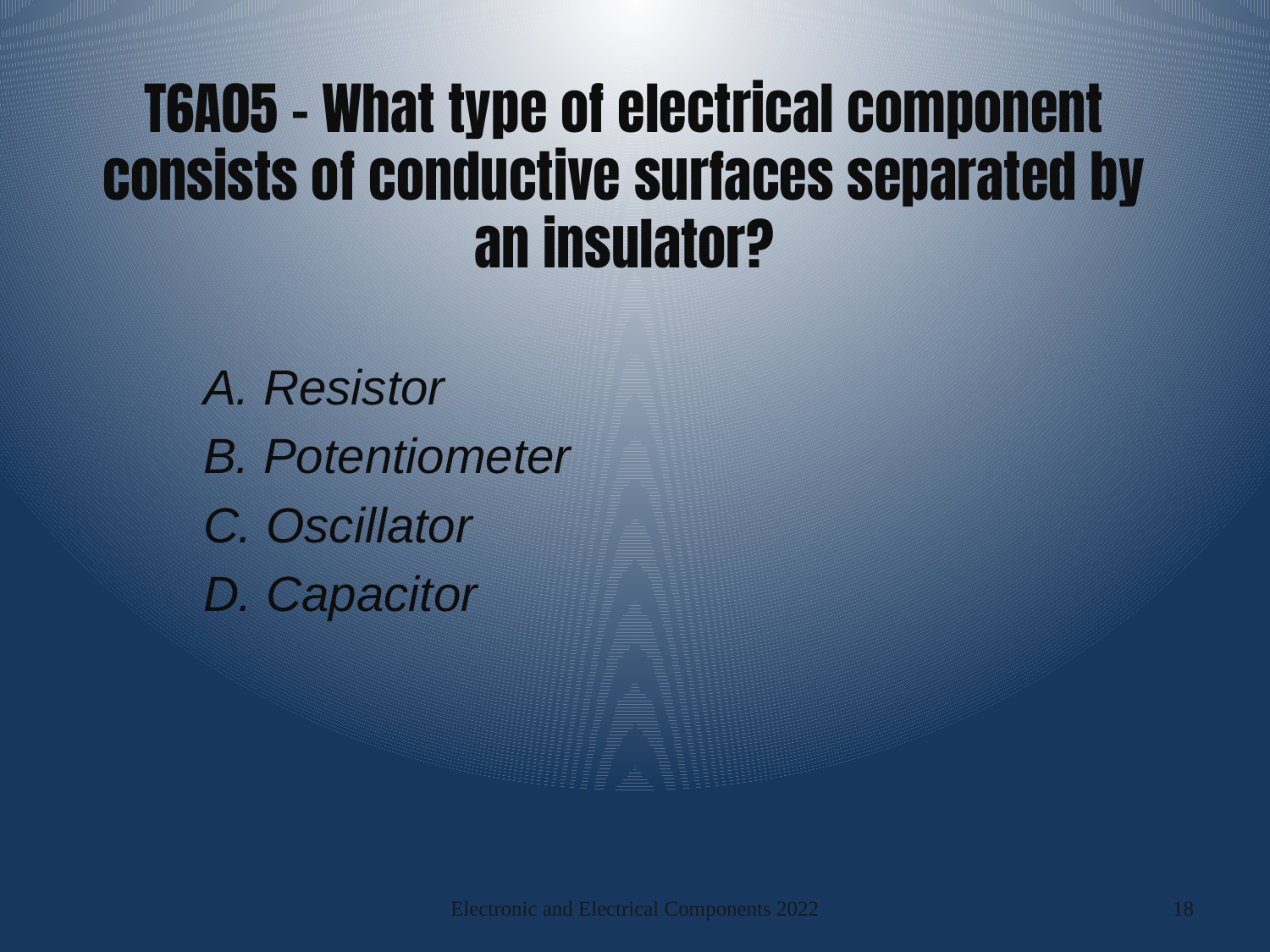

# T6A05 - What type of electrical component consists of conductive surfaces separated by an insulator?
A. Resistor
B. Potentiometer
C. Oscillator
D. Capacitor
Electronic and Electrical Components 2022
18